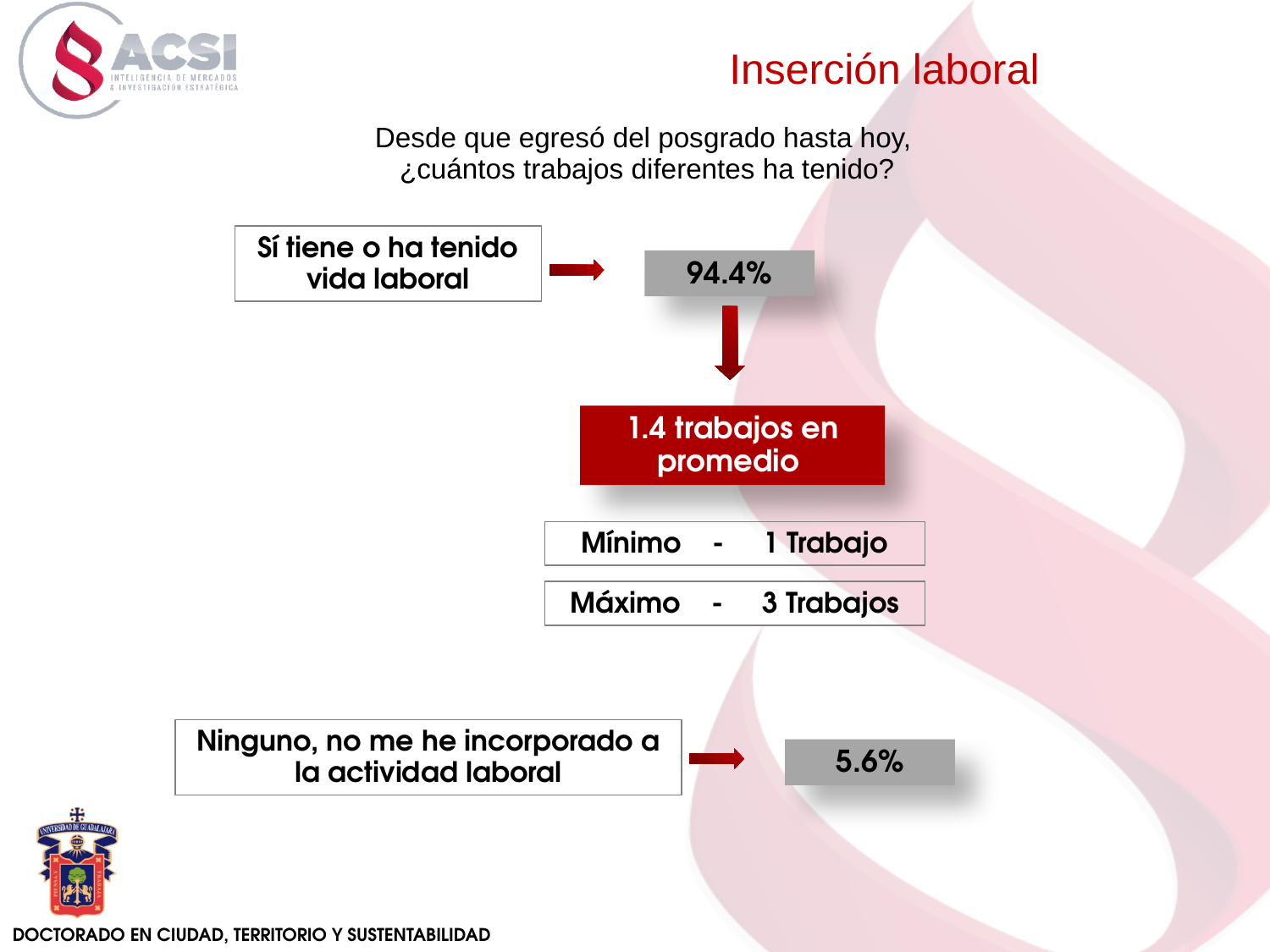

Inserción laboral
Desde que egresó del posgrado hasta hoy,
¿cuántos trabajos diferentes ha tenido?
Sí tiene o ha tenido vida laboral
94.4%

1.4 trabajos en promedio
Mínimo    -     1 Trabajo
Máximo    -     3 Trabajos
Ninguno, no me he incorporado a la actividad laboral
5.6%